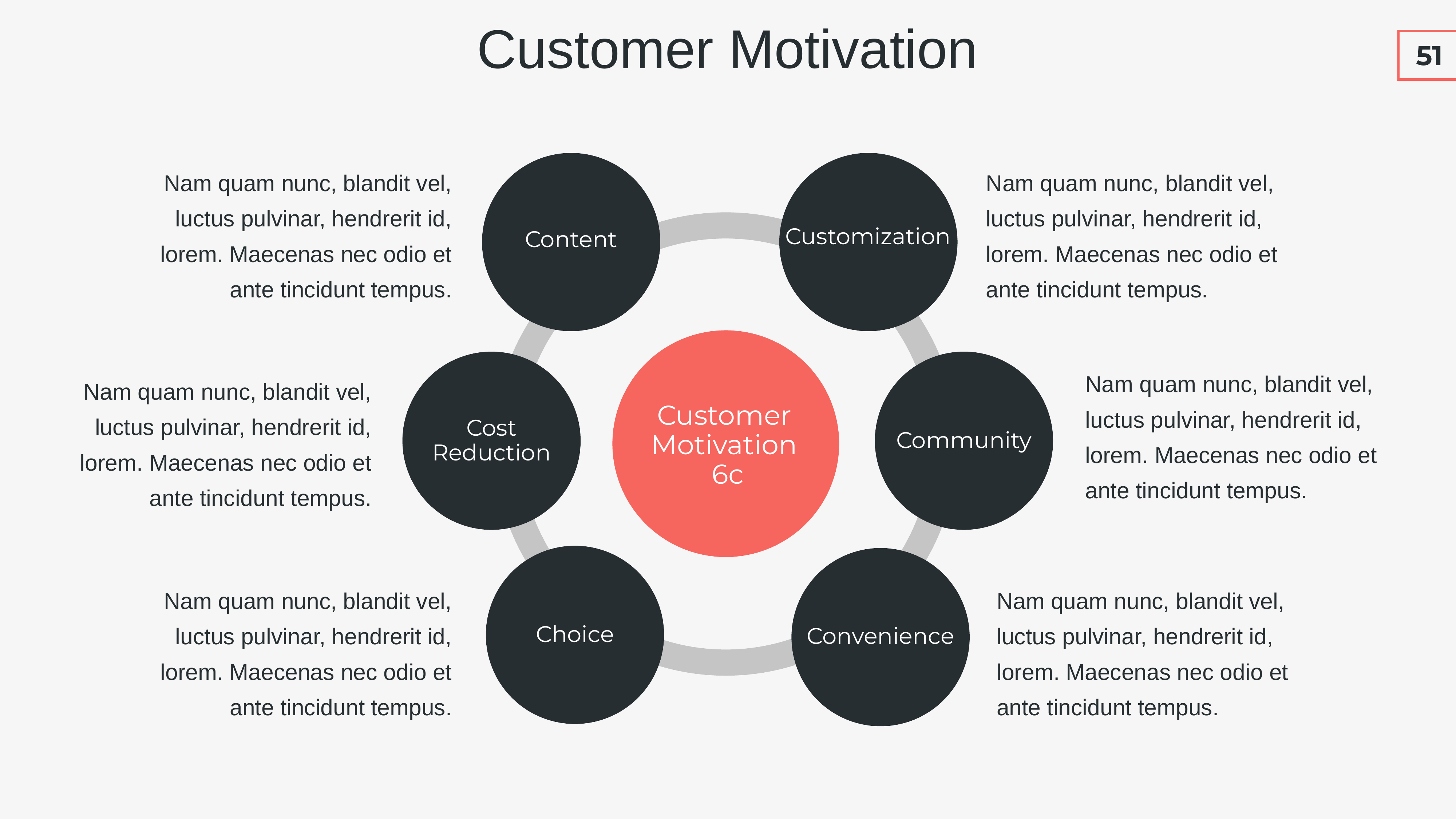

Customer Motivation
51

Nam quam nunc, blandit vel, luctus pulvinar, hendrerit id, lorem. Maecenas nec odio et ante tincidunt tempus.
Nam quam nunc, blandit vel, luctus pulvinar, hendrerit id, lorem. Maecenas nec odio et ante tincidunt tempus.

Customization
Content

Nam quam nunc, blandit vel, luctus pulvinar, hendrerit id, lorem. Maecenas nec odio et ante tincidunt tempus.
Nam quam nunc, blandit vel, luctus pulvinar, hendrerit id, lorem. Maecenas nec odio et ante tincidunt tempus.
Customer
Motivation
6c
Cost
Reduction
Community

Nam quam nunc, blandit vel, luctus pulvinar, hendrerit id, lorem. Maecenas nec odio et ante tincidunt tempus.
Nam quam nunc, blandit vel, luctus pulvinar, hendrerit id, lorem. Maecenas nec odio et ante tincidunt tempus.
Choice
Convenience